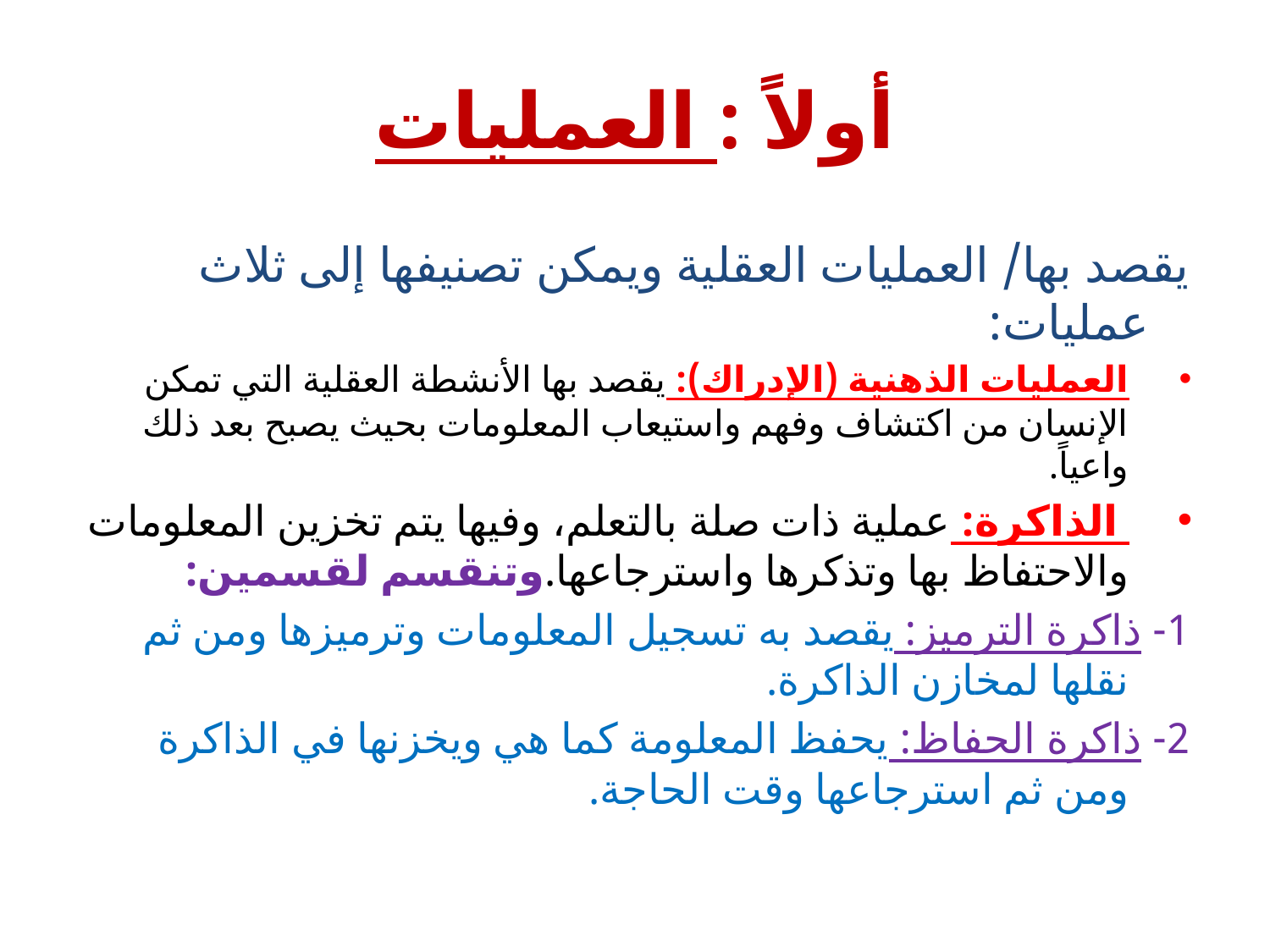

# أولاً : العمليات
يقصد بها/ العمليات العقلية ويمكن تصنيفها إلى ثلاث عمليات:
العمليات الذهنية (الإدراك): يقصد بها الأنشطة العقلية التي تمكن الإنسان من اكتشاف وفهم واستيعاب المعلومات بحيث يصبح بعد ذلك واعياً.
 الذاكرة: عملية ذات صلة بالتعلم، وفيها يتم تخزين المعلومات والاحتفاظ بها وتذكرها واسترجاعها.وتنقسم لقسمين:
1- ذاكرة الترميز: يقصد به تسجيل المعلومات وترميزها ومن ثم نقلها لمخازن الذاكرة.
2- ذاكرة الحفاظ: يحفظ المعلومة كما هي ويخزنها في الذاكرة ومن ثم استرجاعها وقت الحاجة.